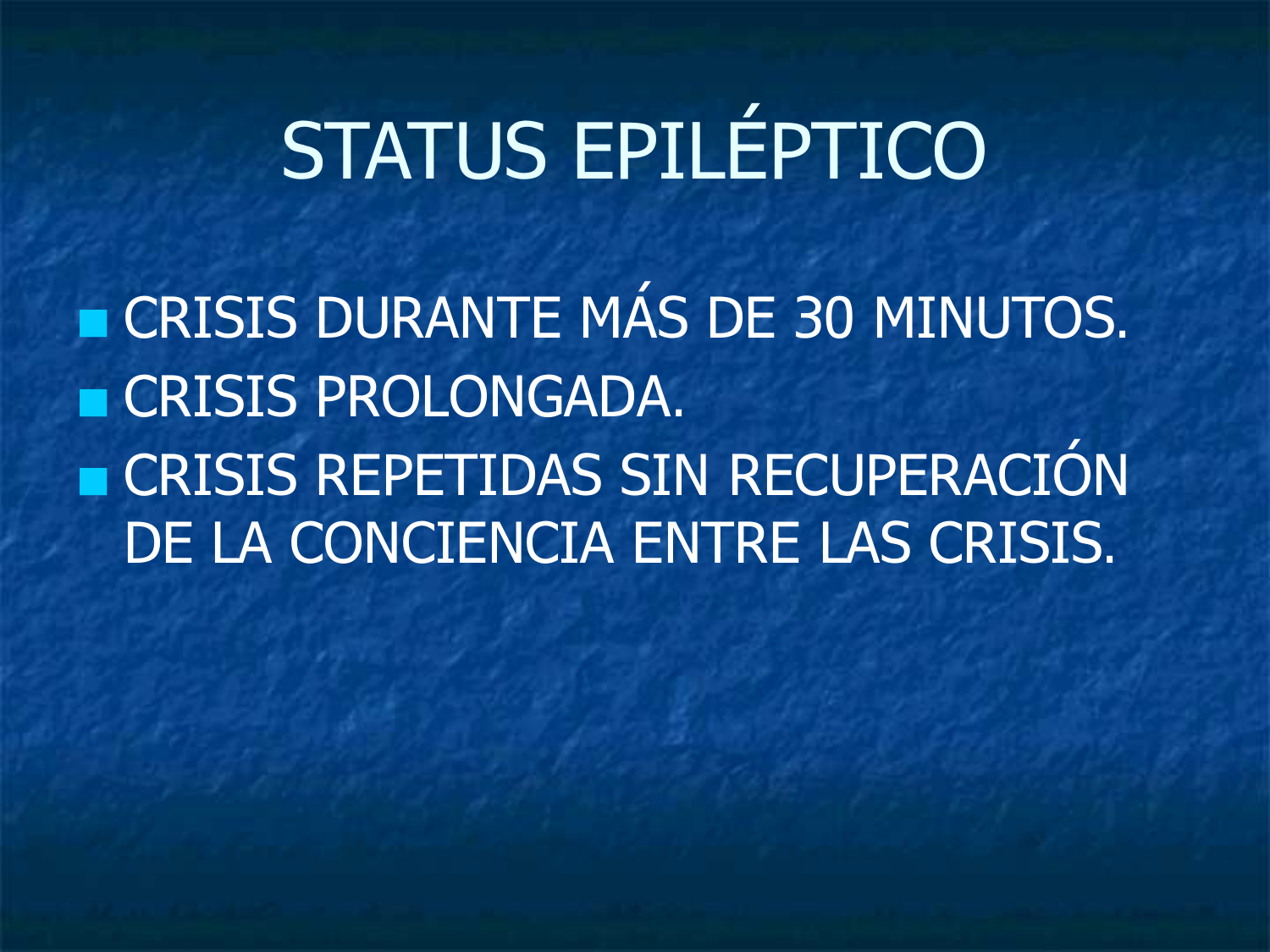

# STATUS EPILÉPTICO
CRISIS DURANTE MÁS DE 30 MINUTOS.
CRISIS PROLONGADA.
CRISIS REPETIDAS SIN RECUPERACIÓN DE LA CONCIENCIA ENTRE LAS CRISIS.